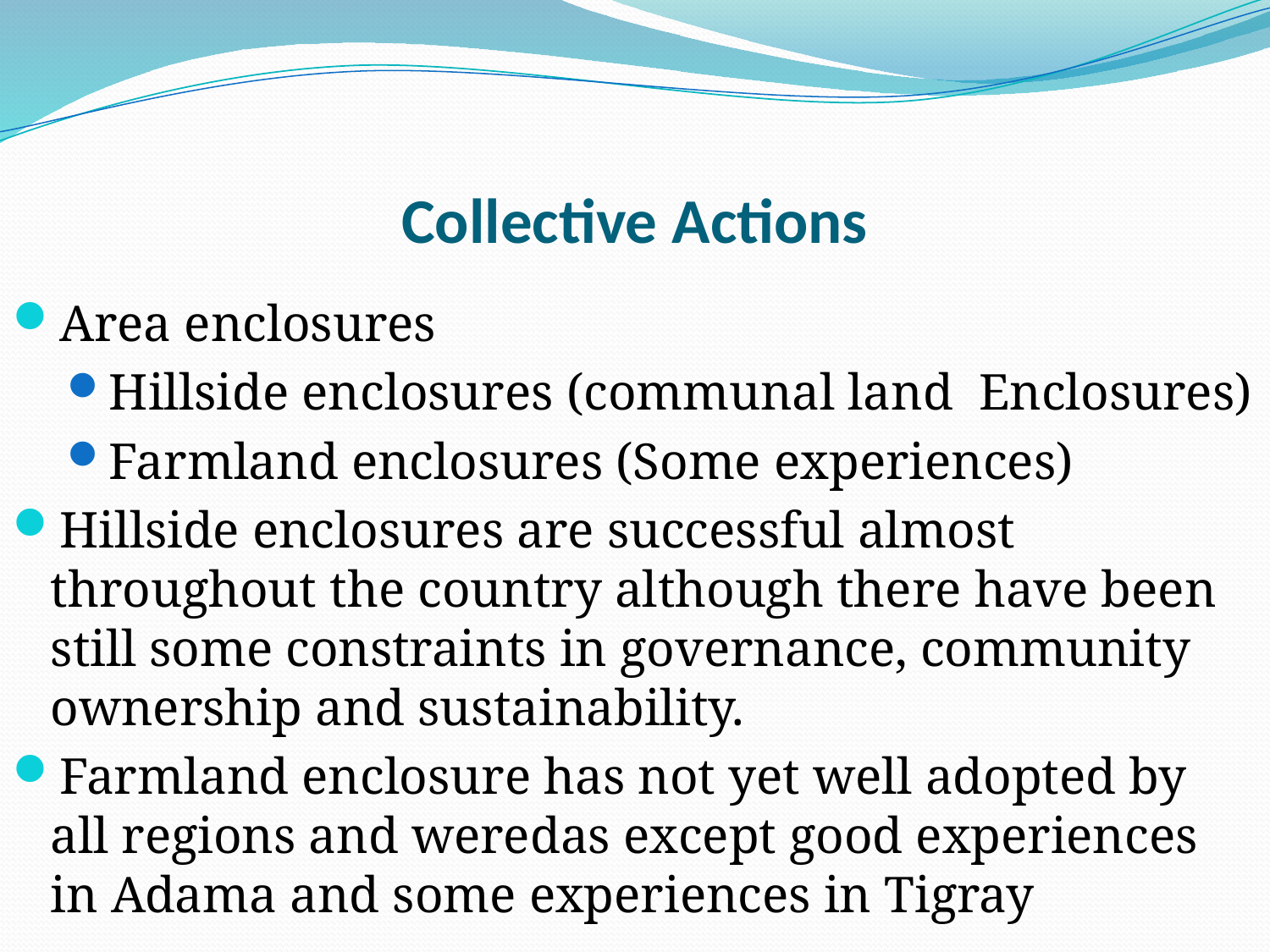

# Collective Actions
Area enclosures
Hillside enclosures (communal land  Enclosures)
Farmland enclosures (Some experiences)
Hillside enclosures are successful almost throughout the country although there have been still some constraints in governance, community ownership and sustainability.
Farmland enclosure has not yet well adopted by all regions and weredas except good experiences in Adama and some experiences in Tigray